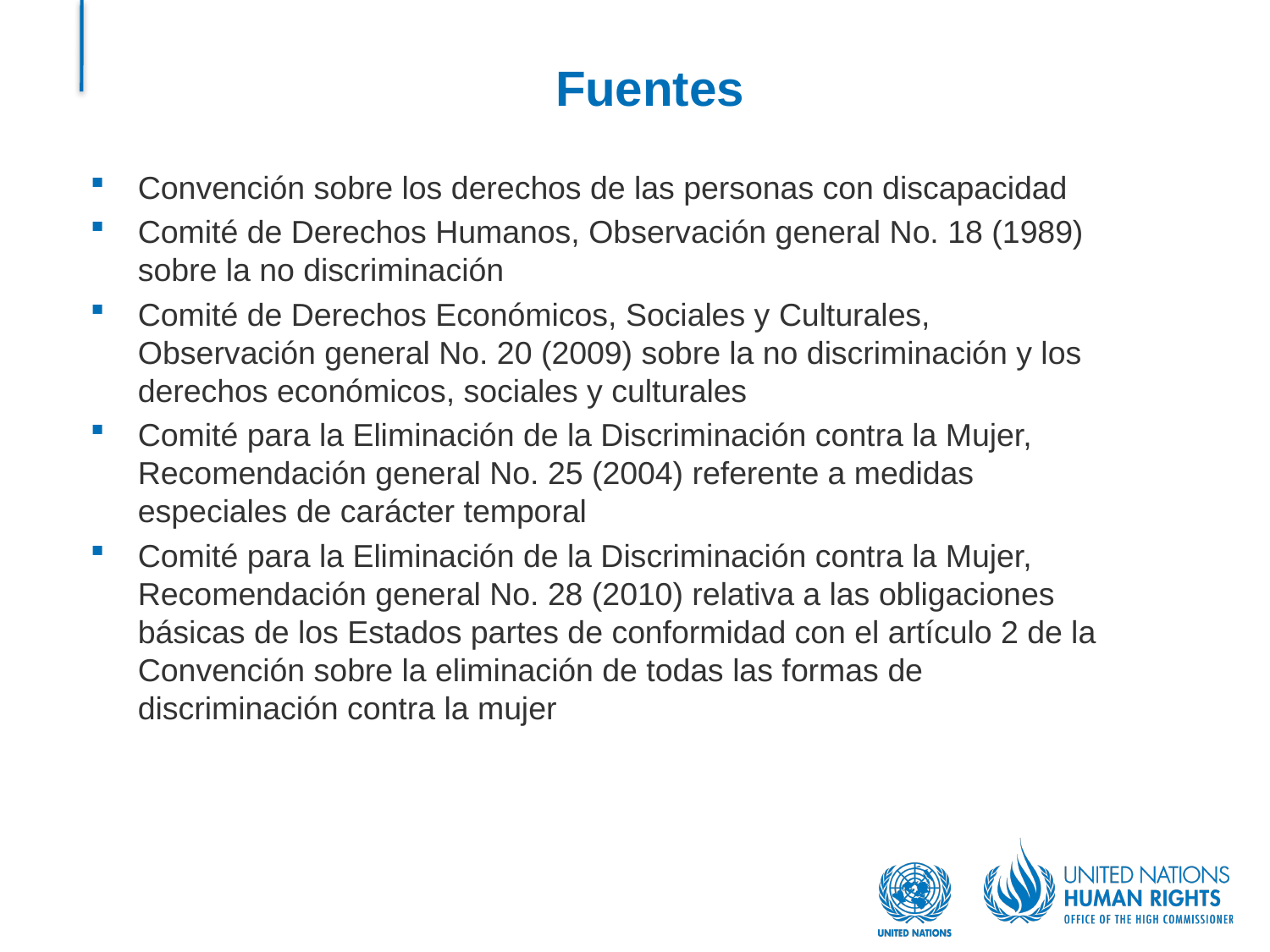

# Fuentes
Convención sobre los derechos de las personas con discapacidad
Comité de Derechos Humanos, Observación general No. 18 (1989) sobre la no discriminación
Comité de Derechos Económicos, Sociales y Culturales, Observación general No. 20 (2009) sobre la no discriminación y los derechos económicos, sociales y culturales
Comité para la Eliminación de la Discriminación contra la Mujer, Recomendación general No. 25 (2004) referente a medidas especiales de carácter temporal
Comité para la Eliminación de la Discriminación contra la Mujer, Recomendación general No. 28 (2010) relativa a las obligaciones básicas de los Estados partes de conformidad con el artículo 2 de la Convención sobre la eliminación de todas las formas de discriminación contra la mujer